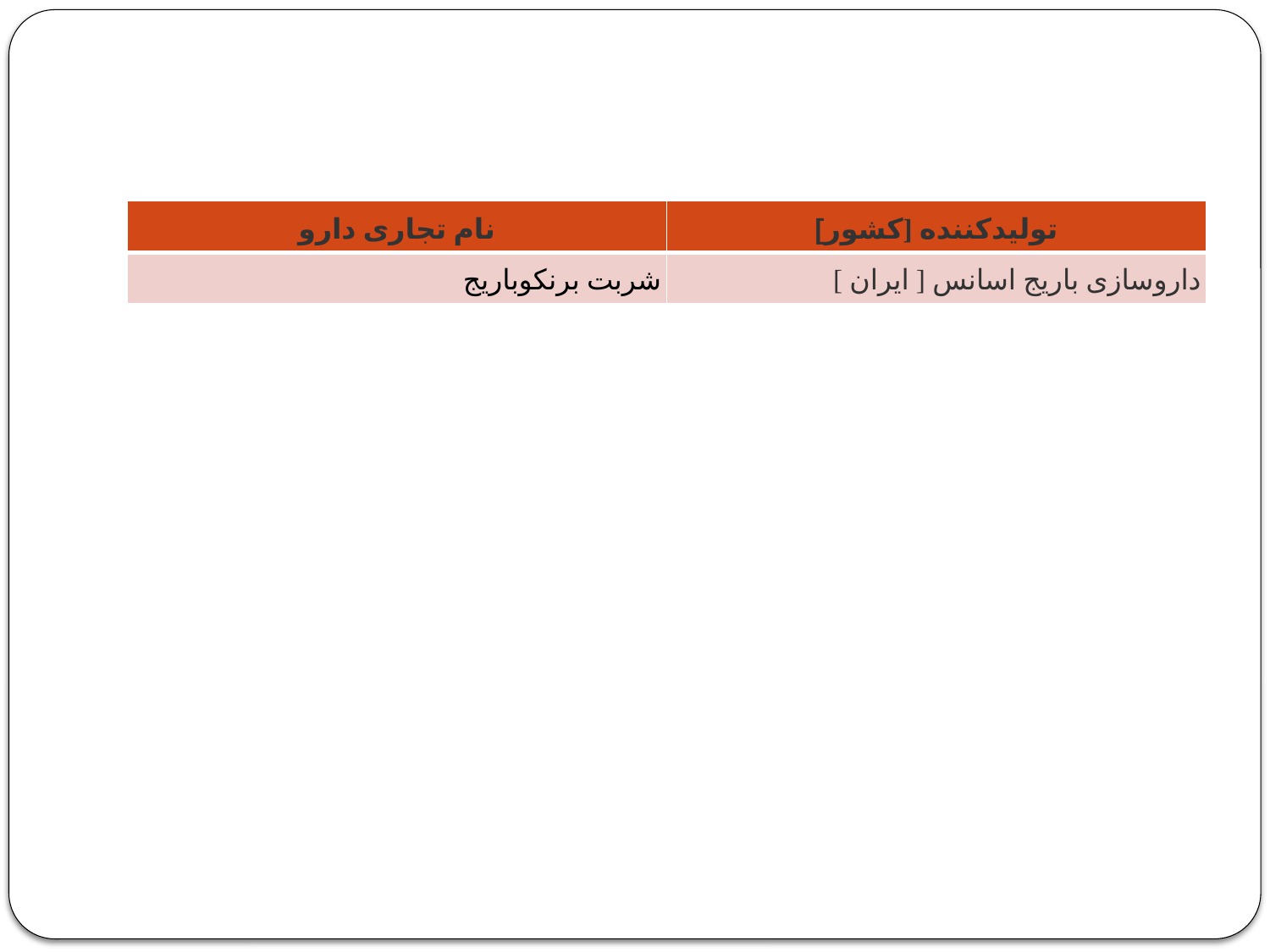

#
| نام تجاری دارو | تولیدکننده [کشور] |
| --- | --- |
| شربت برنکوباریج | داروسازی باریج اسانس [ ایران ] |